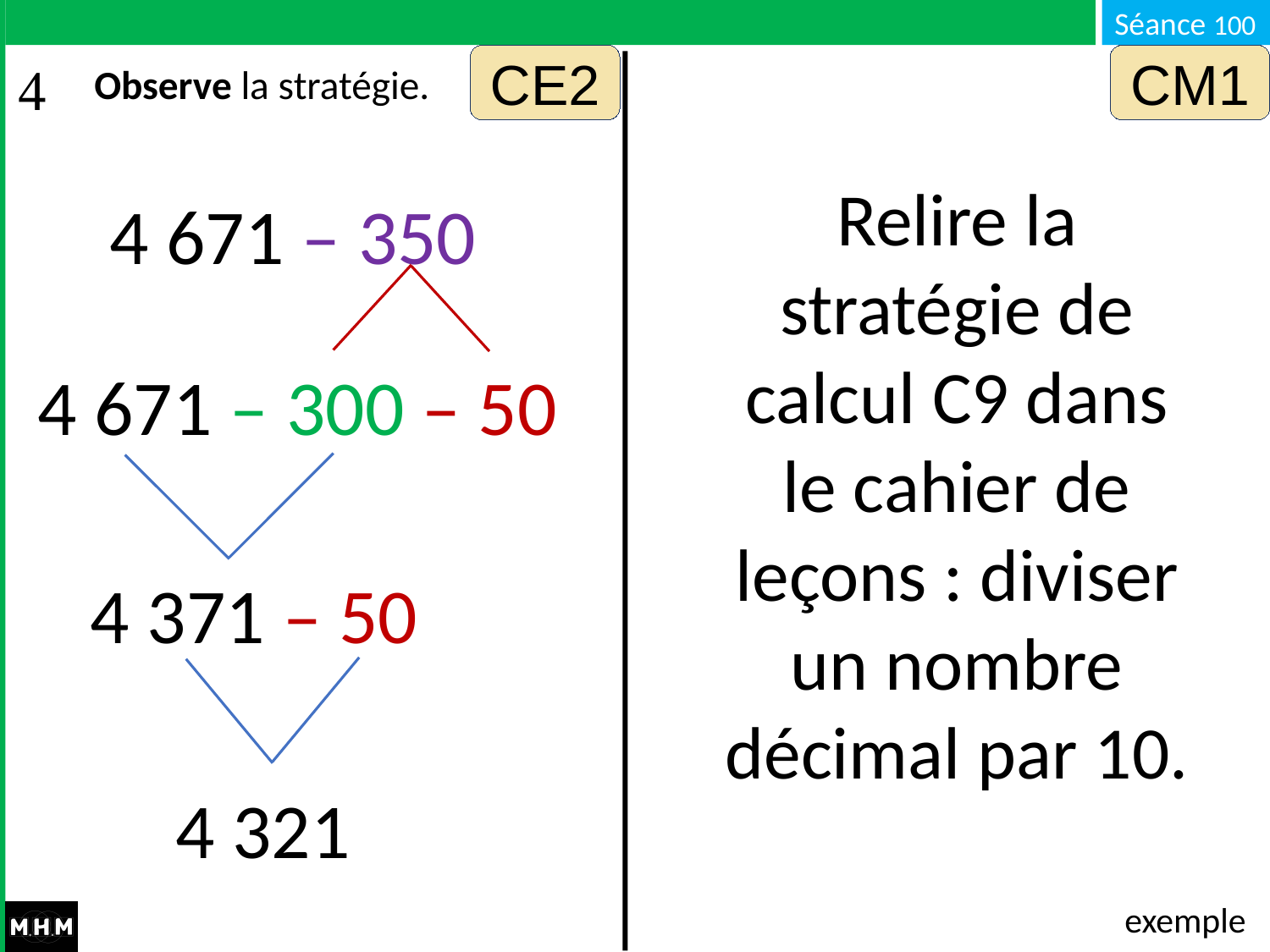

CE2
CM1
# Observe la stratégie.

Relire la stratégie de calcul C9 dans le cahier de leçons : diviser un nombre décimal par 10.
4 671 – 350
4 671 – 300 – 50
4 371 – 50
4 321
exemple